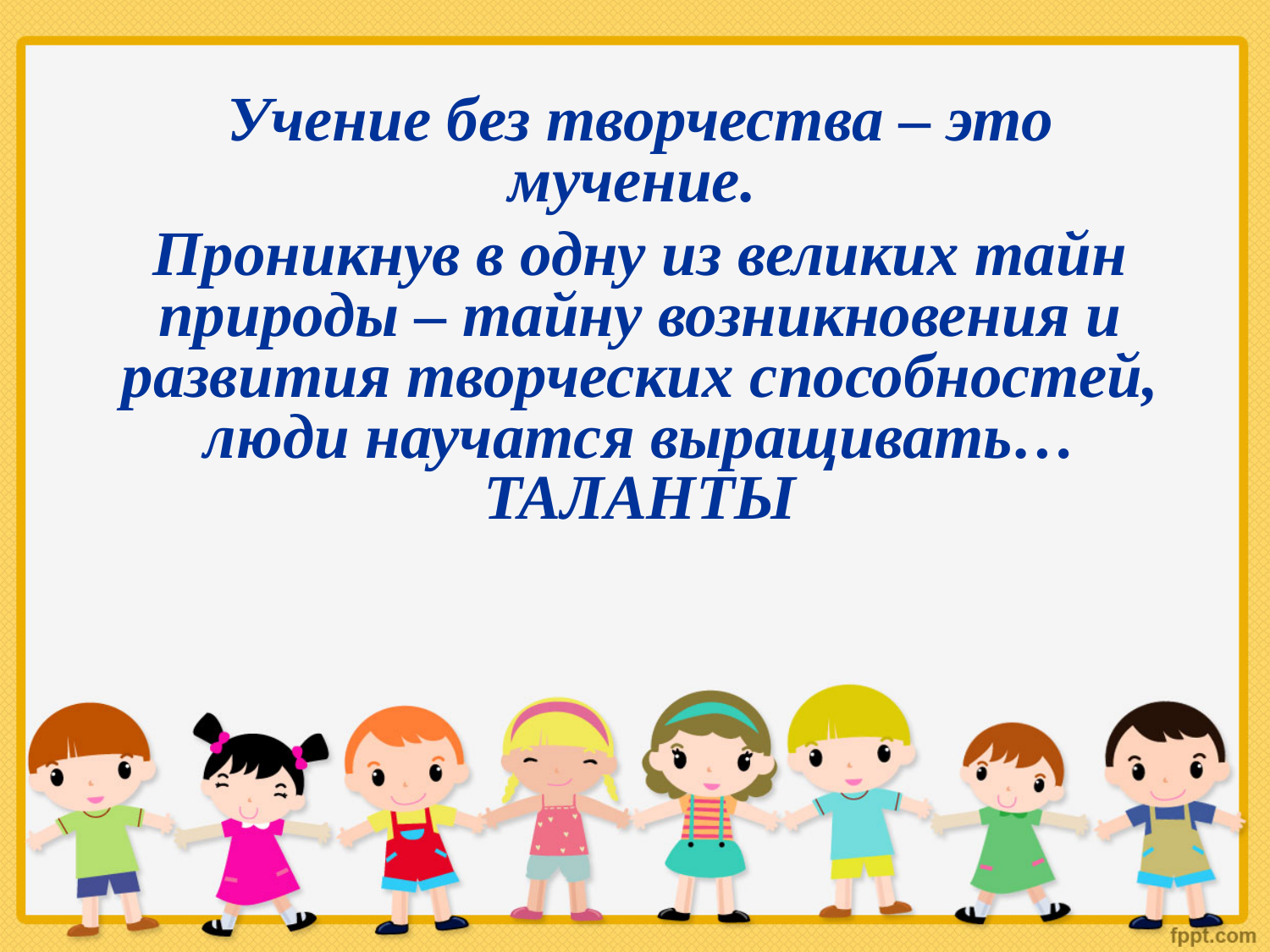

Учение без творчества – это мучение.
	Проникнув в одну из великих тайн природы – тайну возникновения и развития творческих способностей, люди научатся выращивать… ТАЛАНТЫ